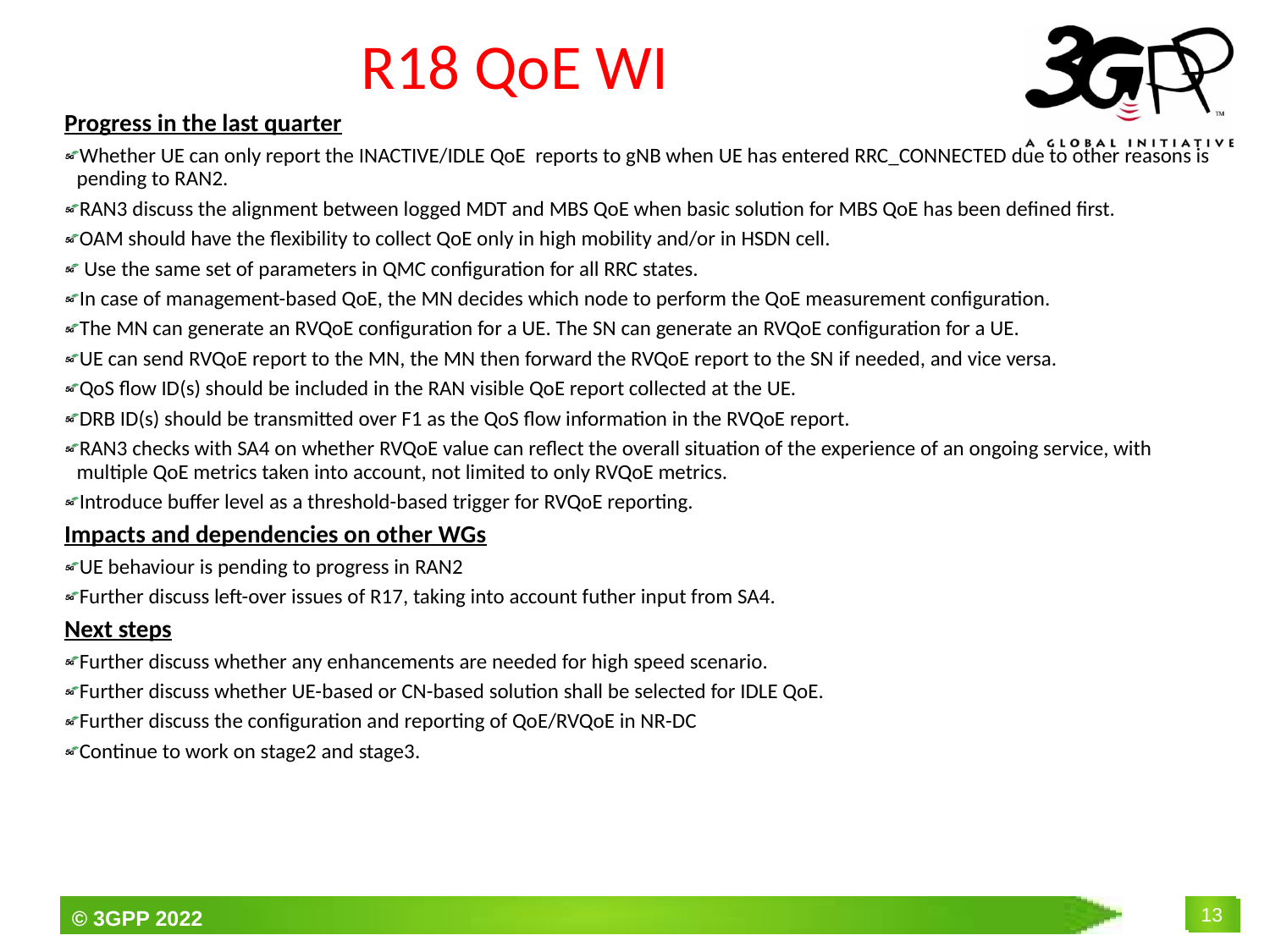

# R18 QoE WI
Progress in the last quarter
Whether UE can only report the INACTIVE/IDLE QoE  reports to gNB when UE has entered RRC_CONNECTED due to other reasons is pending to RAN2.
RAN3 discuss the alignment between logged MDT and MBS QoE when basic solution for MBS QoE has been defined first.
OAM should have the flexibility to collect QoE only in high mobility and/or in HSDN cell.
 Use the same set of parameters in QMC configuration for all RRC states.
In case of management-based QoE, the MN decides which node to perform the QoE measurement configuration.
The MN can generate an RVQoE configuration for a UE. The SN can generate an RVQoE configuration for a UE.
UE can send RVQoE report to the MN, the MN then forward the RVQoE report to the SN if needed, and vice versa.
QoS flow ID(s) should be included in the RAN visible QoE report collected at the UE.
DRB ID(s) should be transmitted over F1 as the QoS flow information in the RVQoE report.
RAN3 checks with SA4 on whether RVQoE value can reflect the overall situation of the experience of an ongoing service, with multiple QoE metrics taken into account, not limited to only RVQoE metrics.
Introduce buffer level as a threshold-based trigger for RVQoE reporting.
Impacts and dependencies on other WGs
UE behaviour is pending to progress in RAN2
Further discuss left-over issues of R17, taking into account futher input from SA4.
Next steps
Further discuss whether any enhancements are needed for high speed scenario.
Further discuss whether UE-based or CN-based solution shall be selected for IDLE QoE.
Further discuss the configuration and reporting of QoE/RVQoE in NR-DC
Continue to work on stage2 and stage3.

13